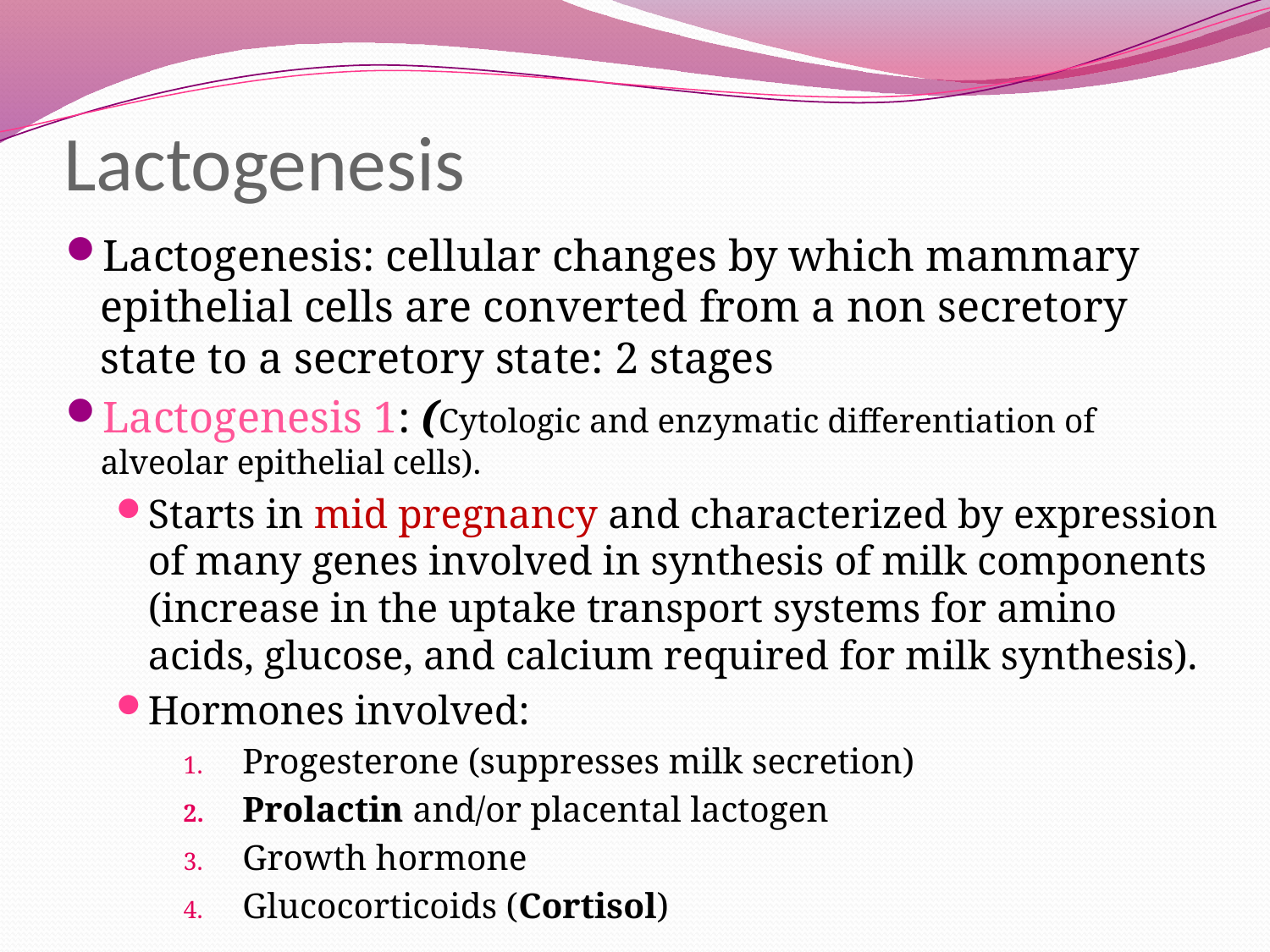

# Lactogenesis
Lactogenesis: cellular changes by which mammary epithelial cells are converted from a non secretory state to a secretory state: 2 stages
Lactogenesis 1: (Cytologic and enzymatic differentiation of alveolar epithelial cells).
Starts in mid pregnancy and characterized by expression of many genes involved in synthesis of milk components (increase in the uptake transport systems for amino acids, glucose, and calcium required for milk synthesis).
Hormones involved:
Progesterone (suppresses milk secretion)
Prolactin and/or placental lactogen
Growth hormone
Glucocorticoids (Cortisol)